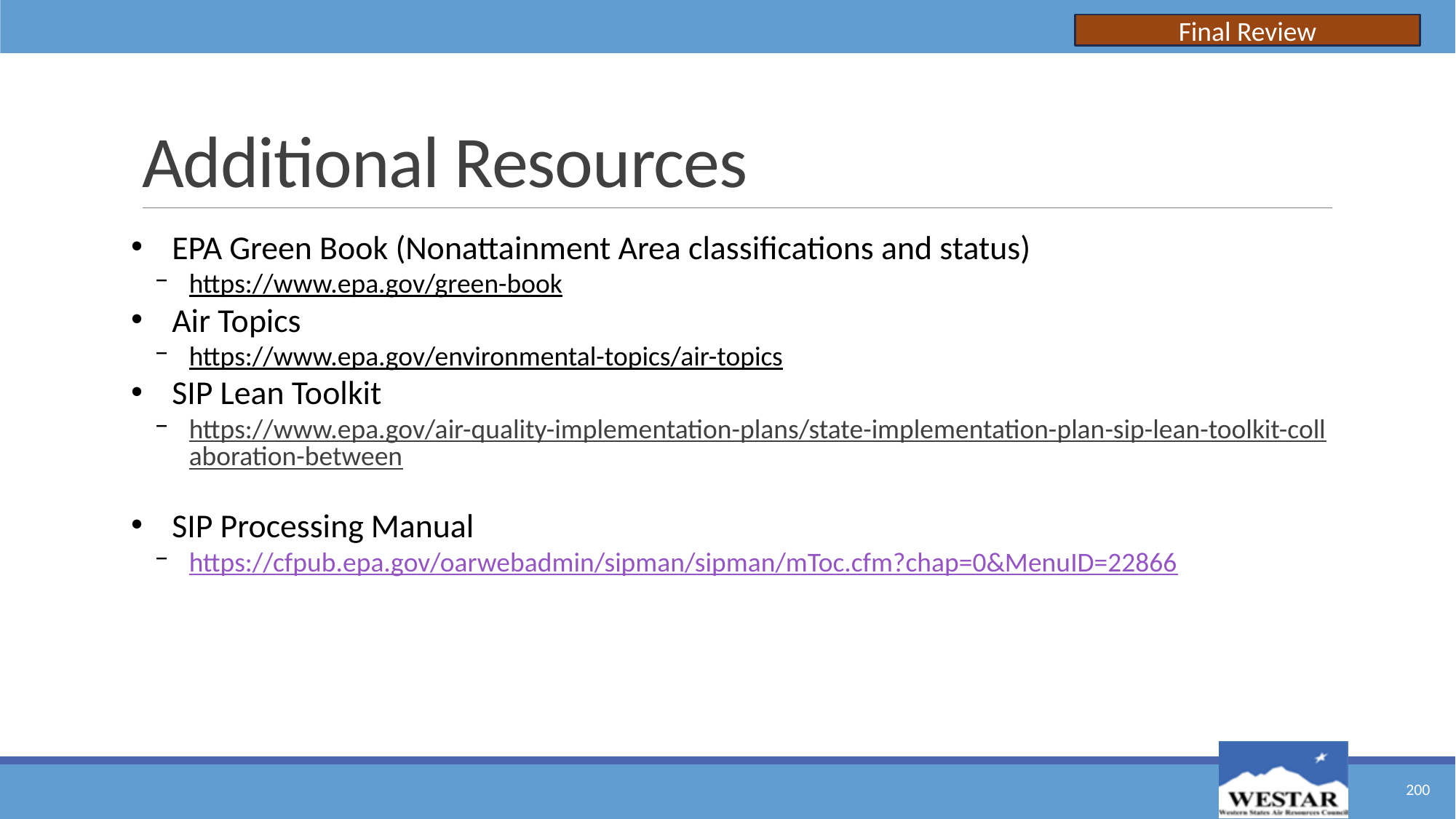

Final Review
# Additional Resources
EPA Green Book (Nonattainment Area classifications and status)
https://www.epa.gov/green-book
Air Topics
https://www.epa.gov/environmental-topics/air-topics
SIP Lean Toolkit
https://www.epa.gov/air-quality-implementation-plans/state-implementation-plan-sip-lean-toolkit-collaboration-between
SIP Processing Manual
https://cfpub.epa.gov/oarwebadmin/sipman/sipman/mToc.cfm?chap=0&MenuID=22866

200